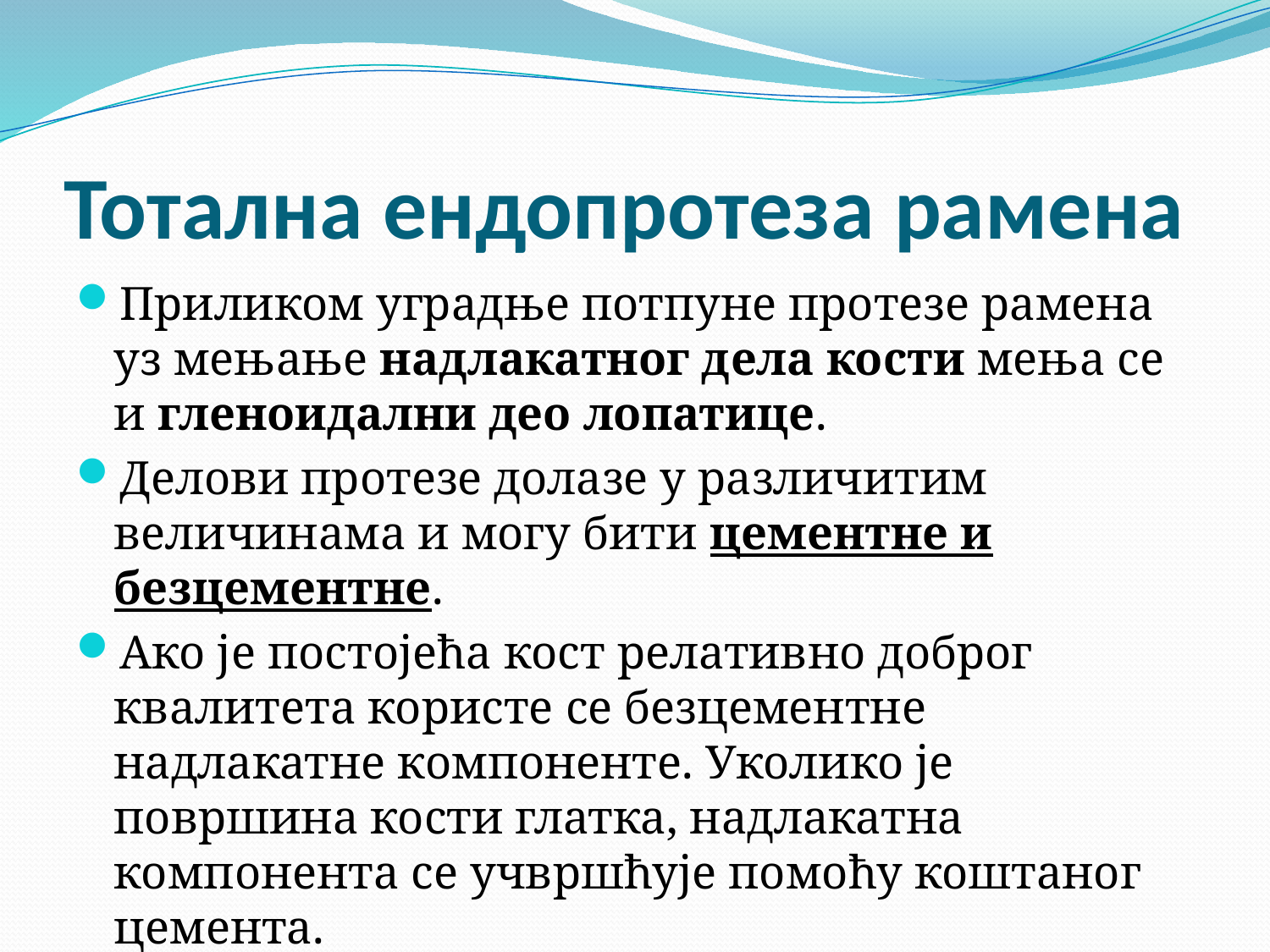

# Тотална ендопротеза рамена
Приликом уградње потпуне протезе рамена уз мењање надлакатног дела кости мења се и гленоидални део лопатице.
Делови протезе долазе у различитим величинама и могу бити цементне и безцементне.
Ако је постојећа кост релативно доброг квалитета користе се безцементне надлакатне компоненте. Уколико је површина кости глатка, надлакатна компонента се учвршћује помоћу коштаног цемента.